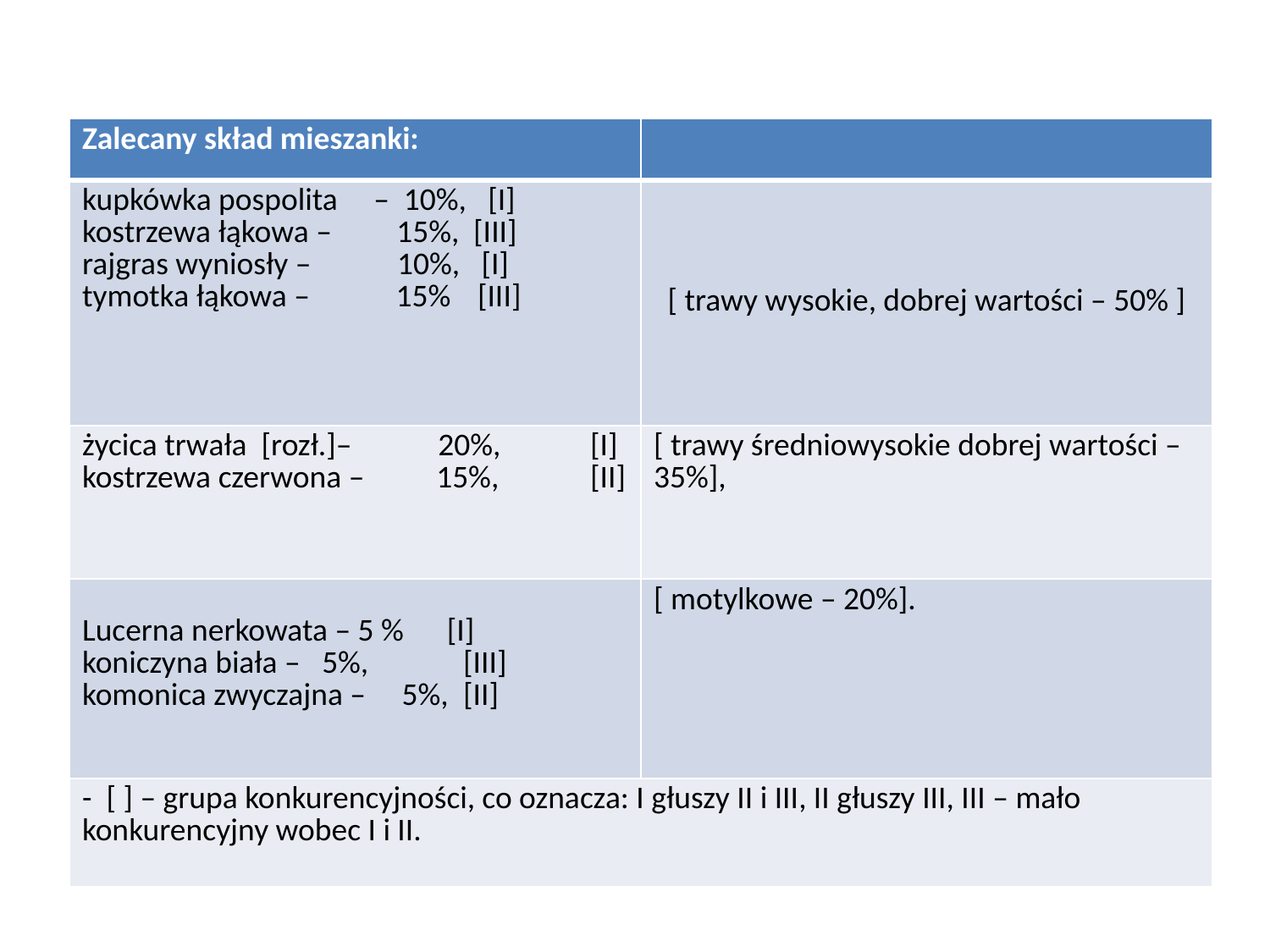

| Zalecany skład mieszanki: |  |
| --- | --- |
| kupkówka pospolita – 10%, [I] kostrzewa łąkowa – 15%, [III] rajgras wyniosły – 10%, [I] tymotka łąkowa – 15% [III] | [ trawy wysokie, dobrej wartości – 50% ] |
| życica trwała [rozł.]– 20%, [I] kostrzewa czerwona – 15%, [II] | [ trawy średniowysokie dobrej wartości – 35%], |
| Lucerna nerkowata – 5 % [I] koniczyna biała – 5%, [III] komonica zwyczajna – 5%, [II] | [ motylkowe – 20%]. |
| - [ ] – grupa konkurencyjności, co oznacza: I głuszy II i III, II głuszy III, III – mało konkurencyjny wobec I i II. |  |